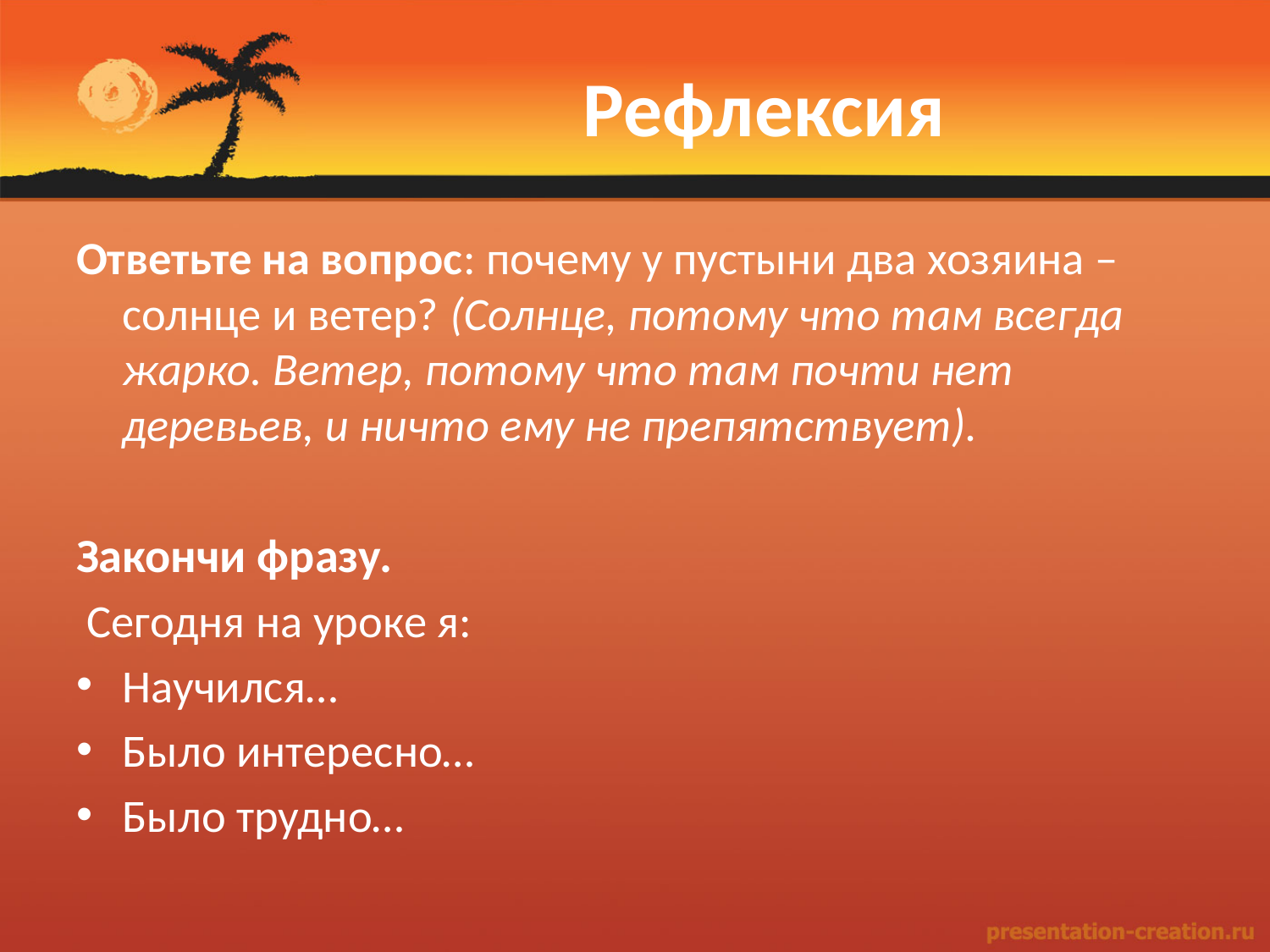

# Рефлексия
Ответьте на вопрос: почему у пустыни два хозяина – солнце и ветер? (Солнце, потому что там всегда жарко. Ветер, потому что там почти нет деревьев, и ничто ему не препятствует).

Закончи фразу.
 Сегодня на уроке я:
Научился…
Было интересно…
Было трудно…